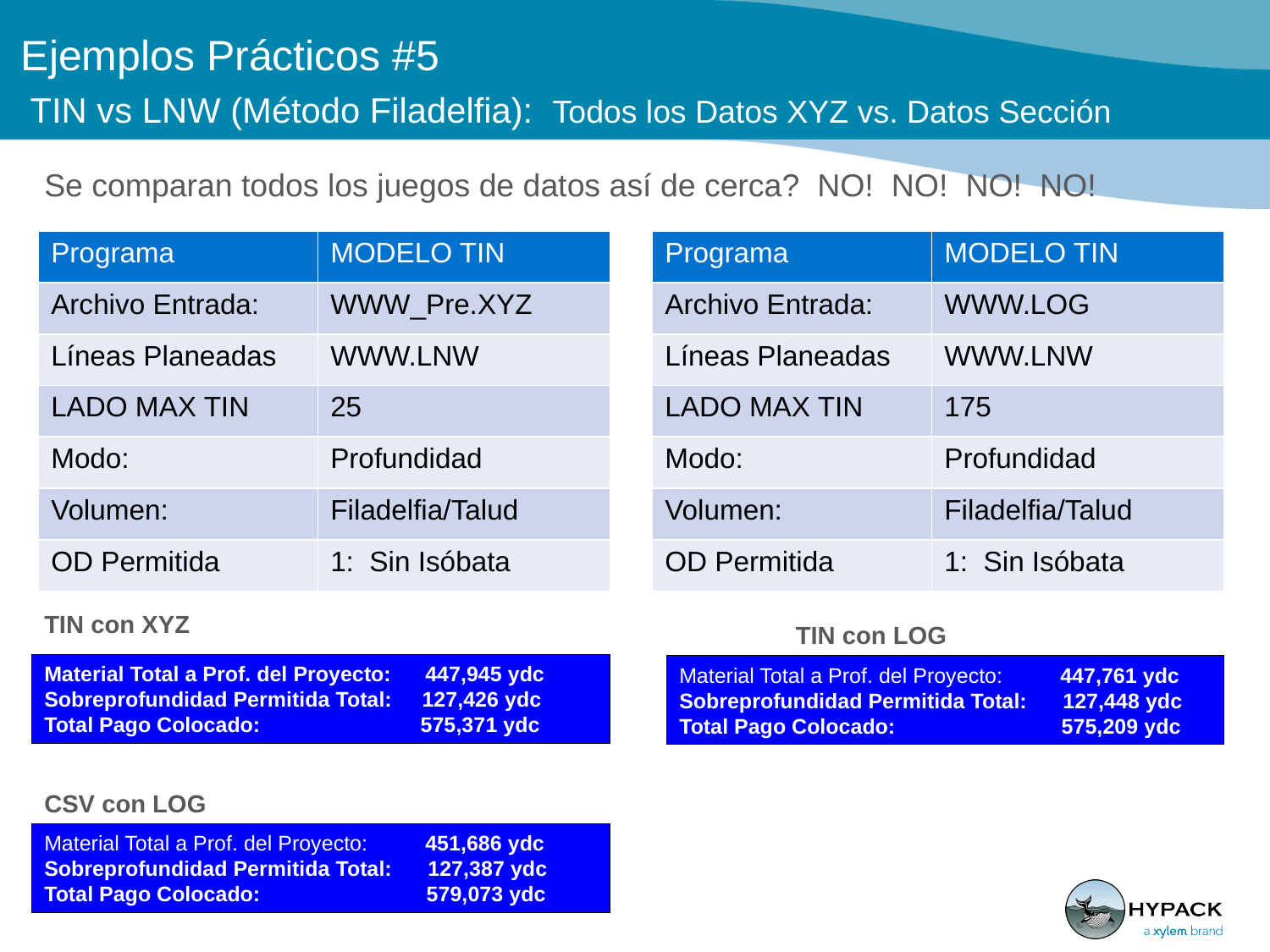

# Ejemplos Prácticos #5 TIN vs LNW (Método Filadelfia):  Todos los Datos XYZ vs. Datos Sección
Se comparan todos los juegos de datos así de cerca?  NO!  NO!  NO!  NO!
| Programa | MODELO TIN |
| --- | --- |
| Archivo Entrada: | WWW\_Pre.XYZ |
| Líneas Planeadas | WWW.LNW |
| LADO MAX TIN | 25 |
| Modo: | Profundidad |
| Volumen: | Filadelfia/Talud |
| OD Permitida | 1: Sin Isóbata |
| Programa | MODELO TIN |
| --- | --- |
| Archivo Entrada: | WWW.LOG |
| Líneas Planeadas | WWW.LNW |
| LADO MAX TIN | 175 |
| Modo: | Profundidad |
| Volumen: | Filadelfia/Talud |
| OD Permitida | 1: Sin Isóbata |
TIN con XYZ
TIN con LOG
Material Total a Prof. del Proyecto: 	447,945 ydc
Sobreprofundidad Permitida Total:     127,426 ydc
Total Pago Colocado:                           575,371 ydc
Material Total a Prof. del Proyecto:   	447,761 ydc
Sobreprofundidad Permitida Total:      127,448 ydc
Total Pago Colocado:                            575,209 ydc
CSV con LOG
Material Total a Prof. del Proyecto:   	451,686 ydc
Sobreprofundidad Permitida Total:      127,387 ydc
Total Pago Colocado:                            579,073 ydc